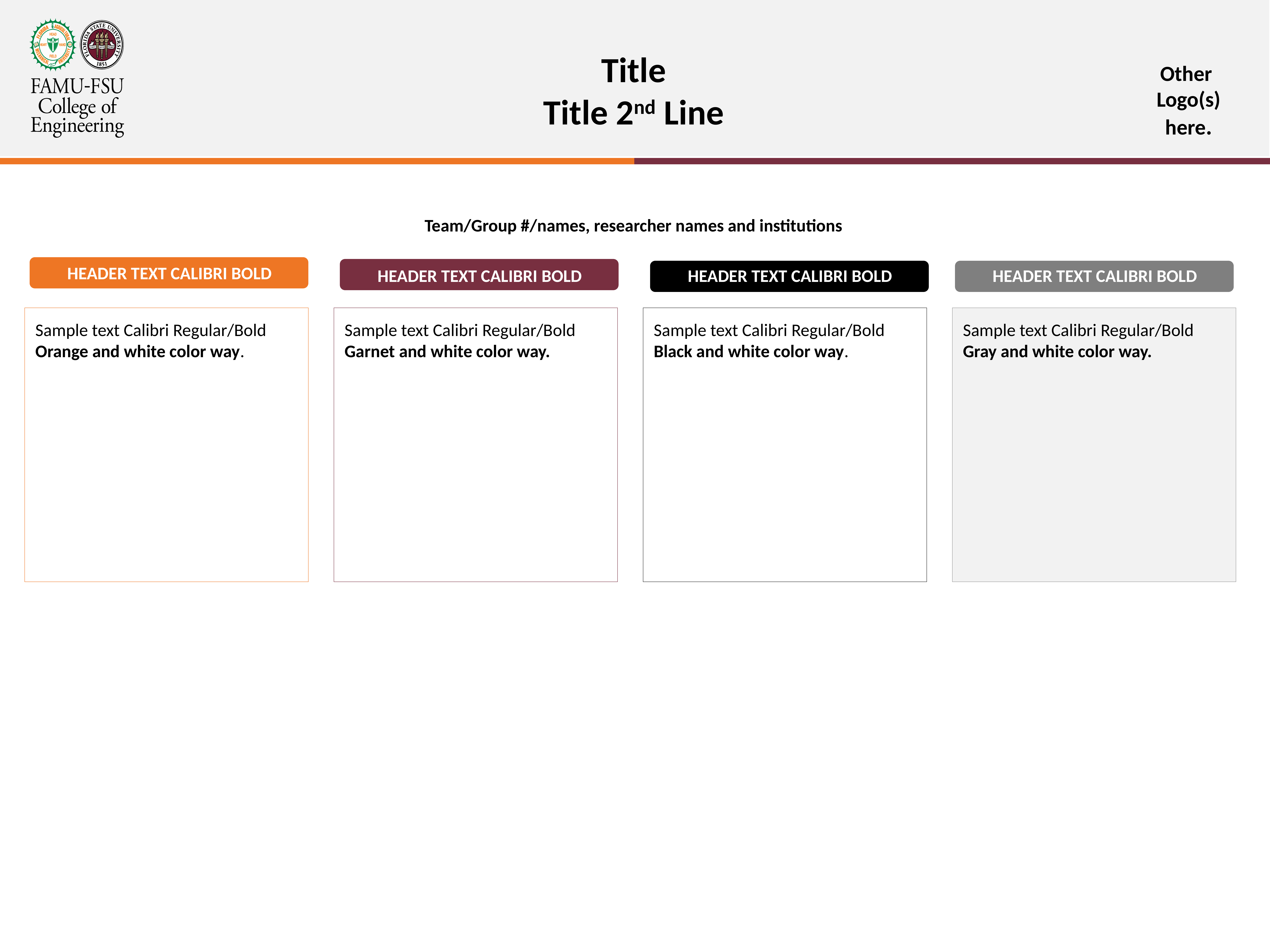

Title
Title 2nd Line
Other
Logo(s)
here.
Team/Group #/names, researcher names and institutions

HEADER TEXT CALIBRI BOLD

HEADER TEXT CALIBRI BOLD
HEADER TEXT CALIBRI BOLD
HEADER TEXT CALIBRI BOLD
Sample text Calibri Regular/Bold
Gray and white color way.
Sample text Calibri Regular/Bold
Black and white color way.
Sample text Calibri Regular/Bold
Garnet and white color way.
Sample text Calibri Regular/Bold
Orange and white color way.